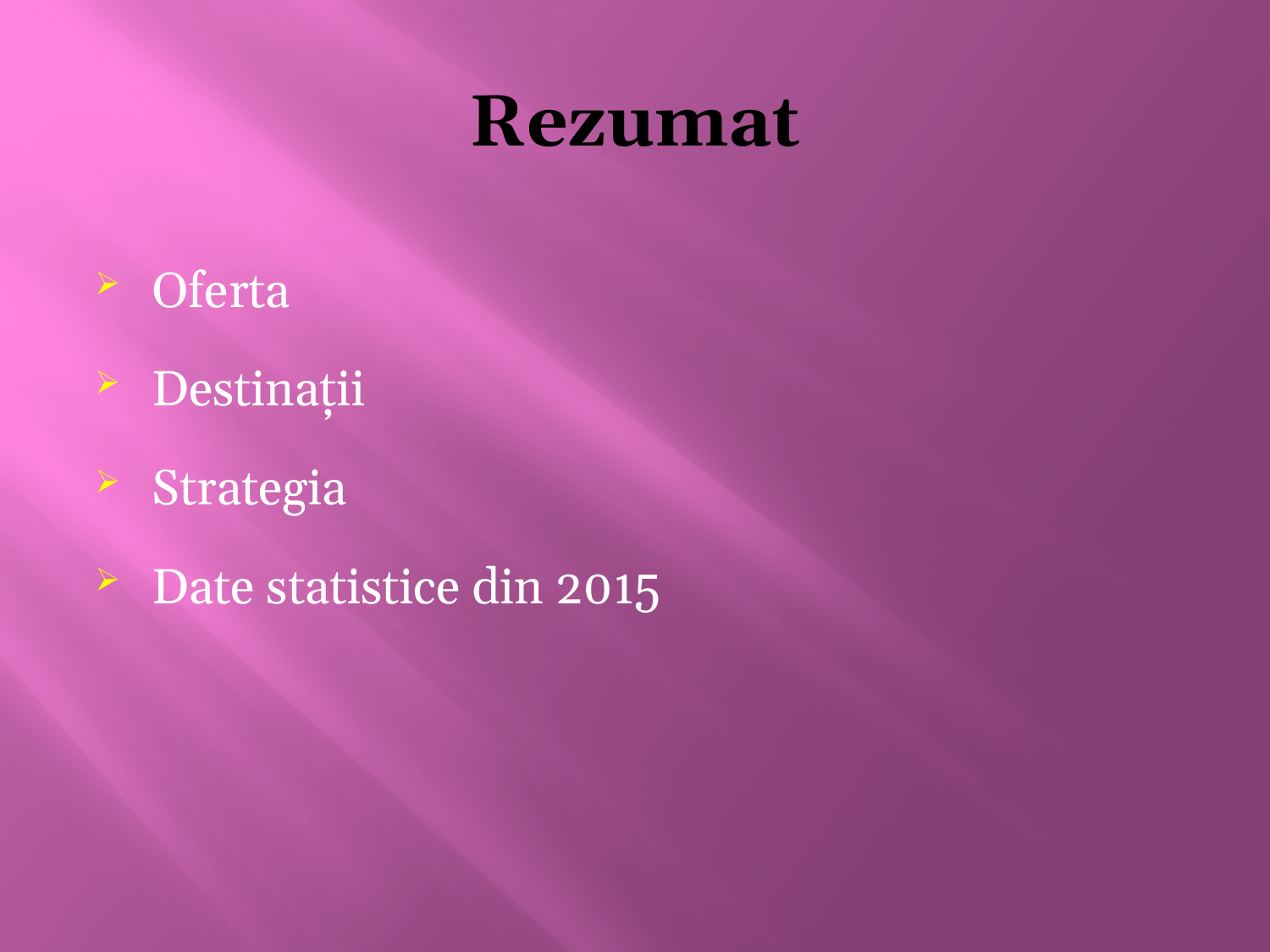

# Rezumat
Oferta
Destinații
Strategia
Date statistice din 2015